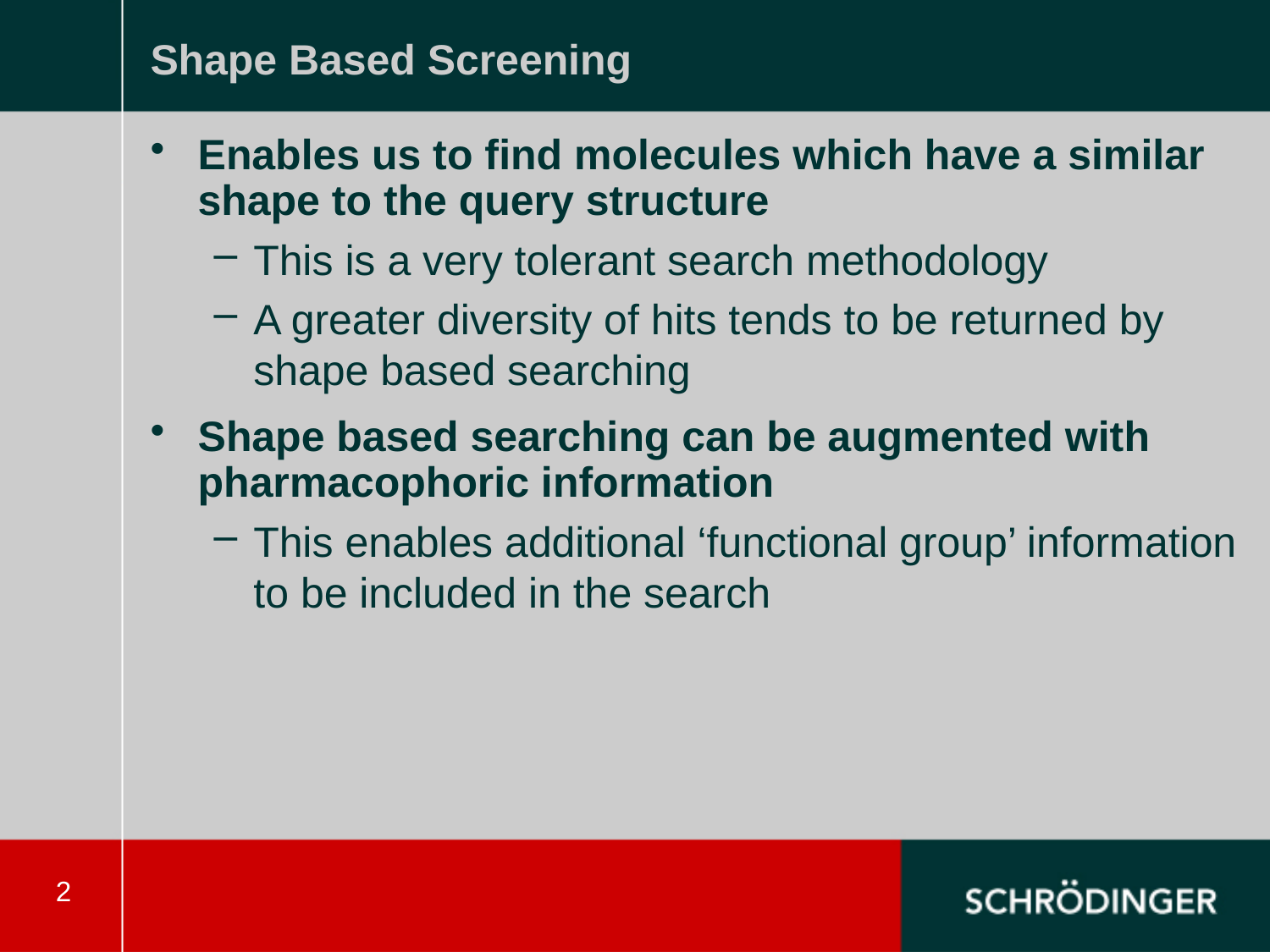

# Shape Based Screening
Enables us to find molecules which have a similar shape to the query structure
This is a very tolerant search methodology
A greater diversity of hits tends to be returned by shape based searching
Shape based searching can be augmented with pharmacophoric information
This enables additional ‘functional group’ information to be included in the search